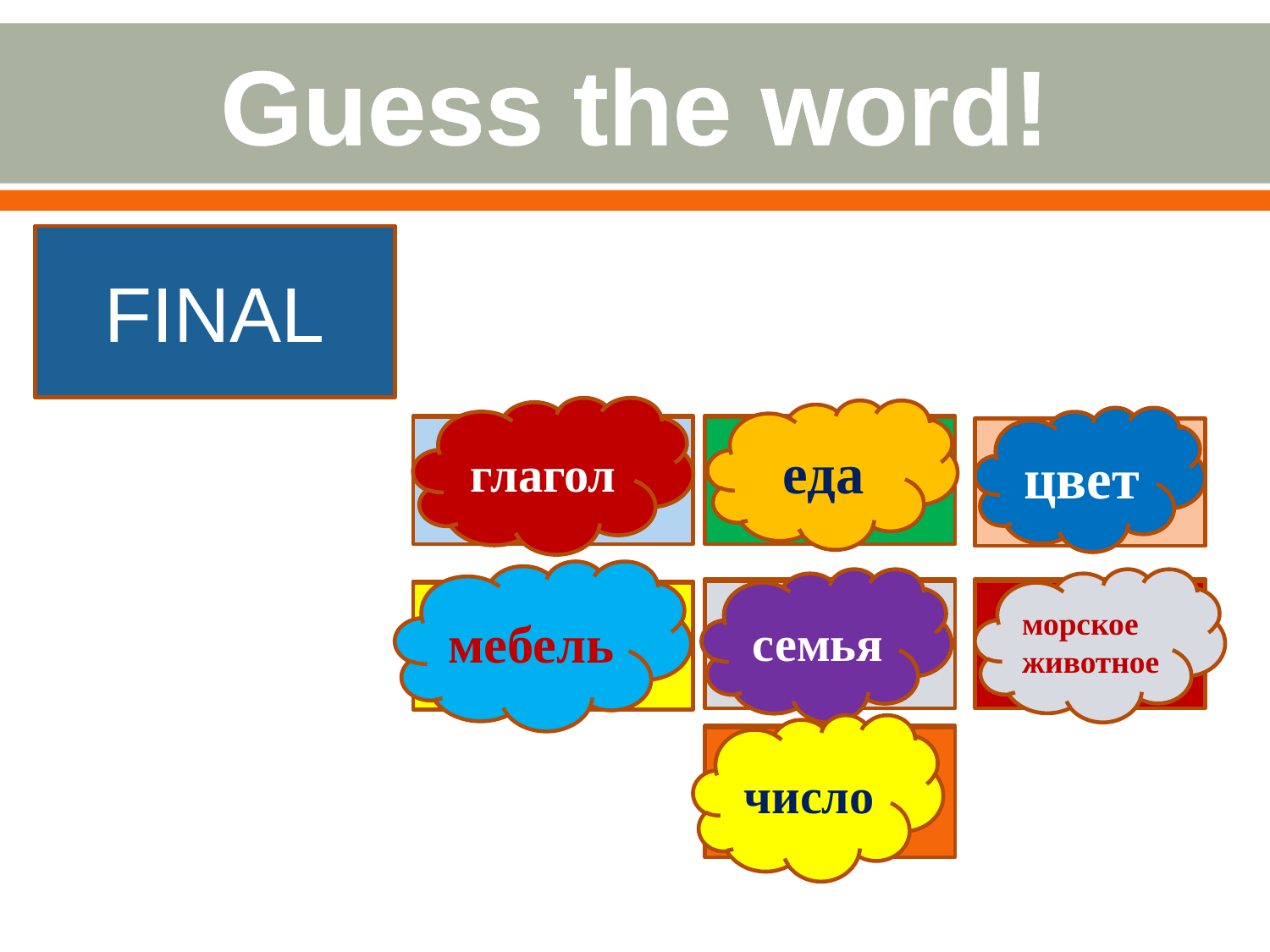

# Guess the word!
FINAL
глагол
еда
цвет
run
chips
r _ n
ch_ ps
blue
bl_e
мебель
семья
морское
животное
mummy
dolphin
table
m_mm_
d_lph_n
t_b_e
число
four
fo _ r